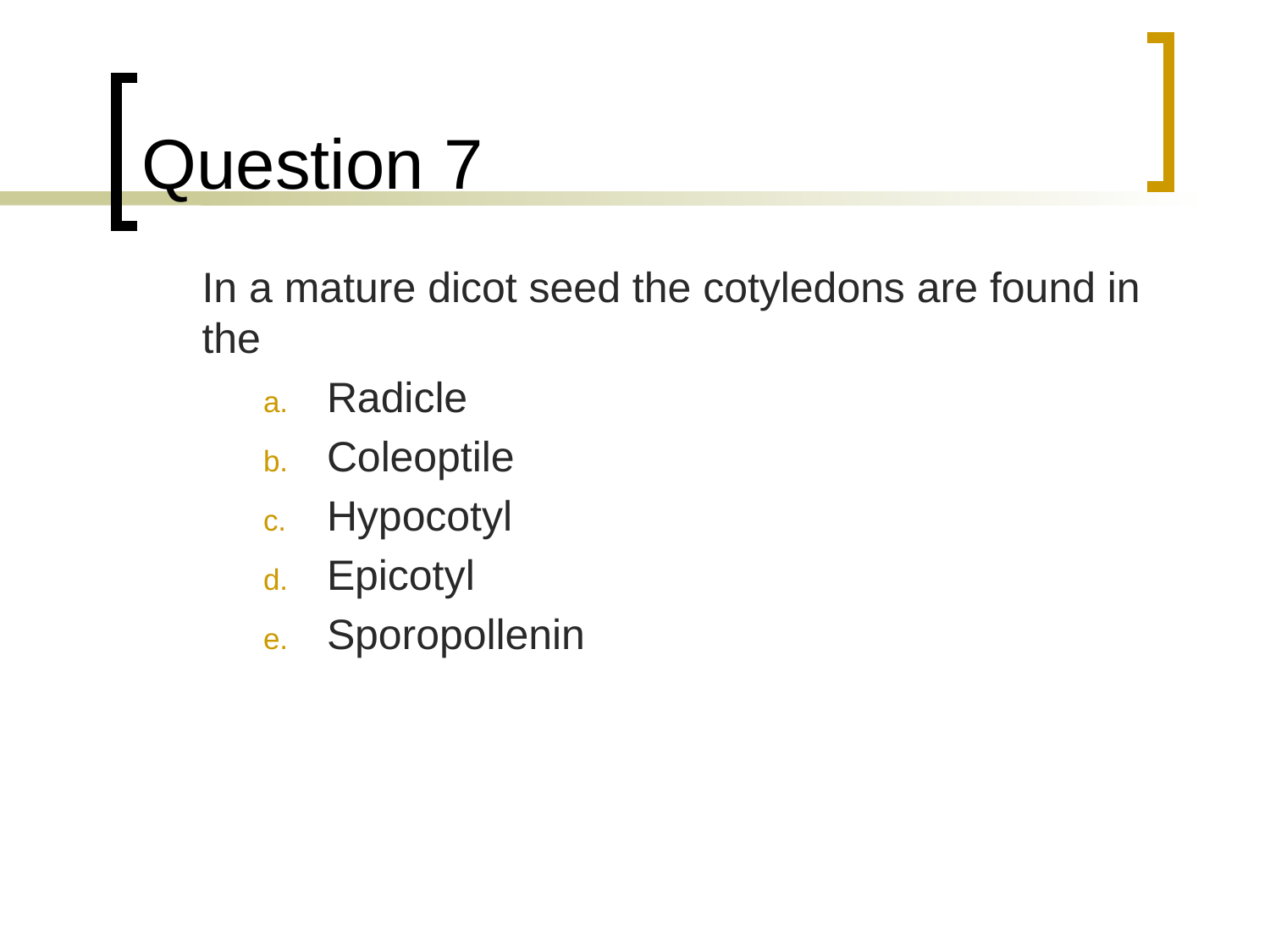

# Question 7
	In a mature dicot seed the cotyledons are found in the
Radicle
Coleoptile
Hypocotyl
Epicotyl
Sporopollenin